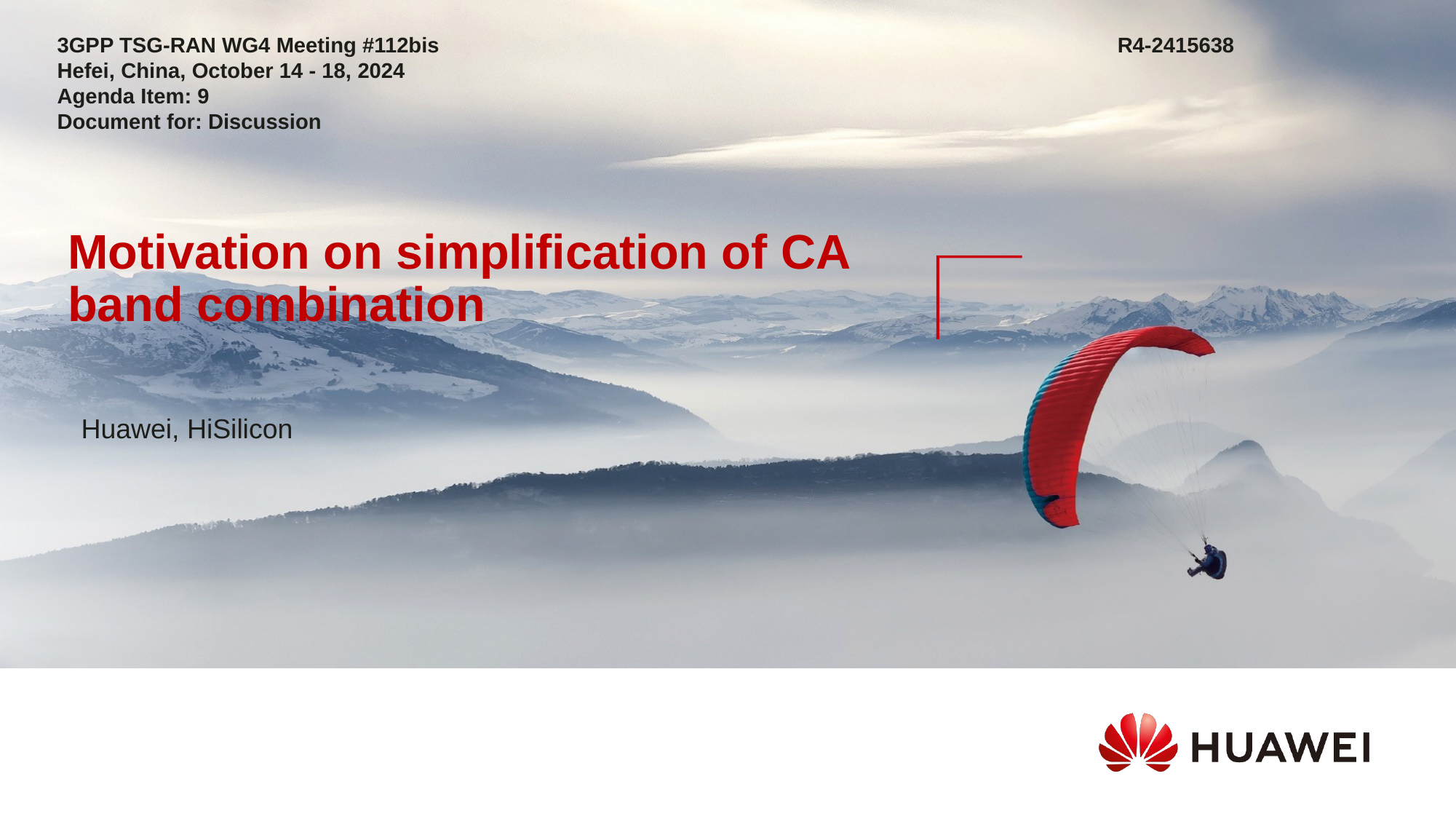

3GPP TSG-RAN WG4 Meeting #112bis						             R4-2415638
Hefei, China, October 14 - 18, 2024
Agenda Item: 9
Document for: Discussion
Motivation on simplification of CA band combination
Huawei, HiSilicon